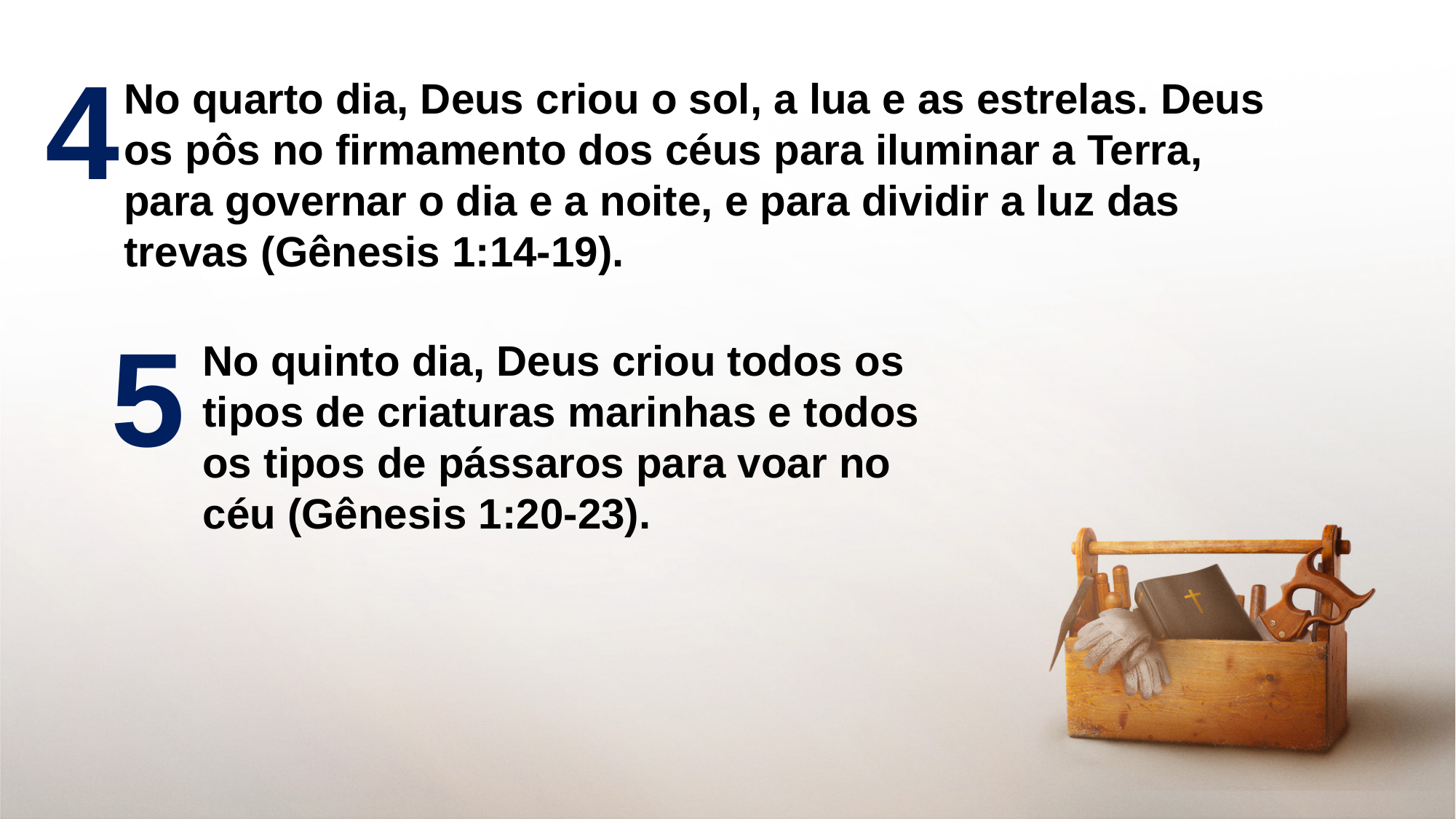

4
No quarto dia, Deus criou o sol, a lua e as estrelas. Deus os pôs no firmamento dos céus para iluminar a Terra, para governar o dia e a noite, e para dividir a luz das trevas (Gênesis 1:14-19).
5
No quinto dia, Deus criou todos os tipos de criaturas marinhas e todos os tipos de pássaros para voar no céu (Gênesis 1:20-23).